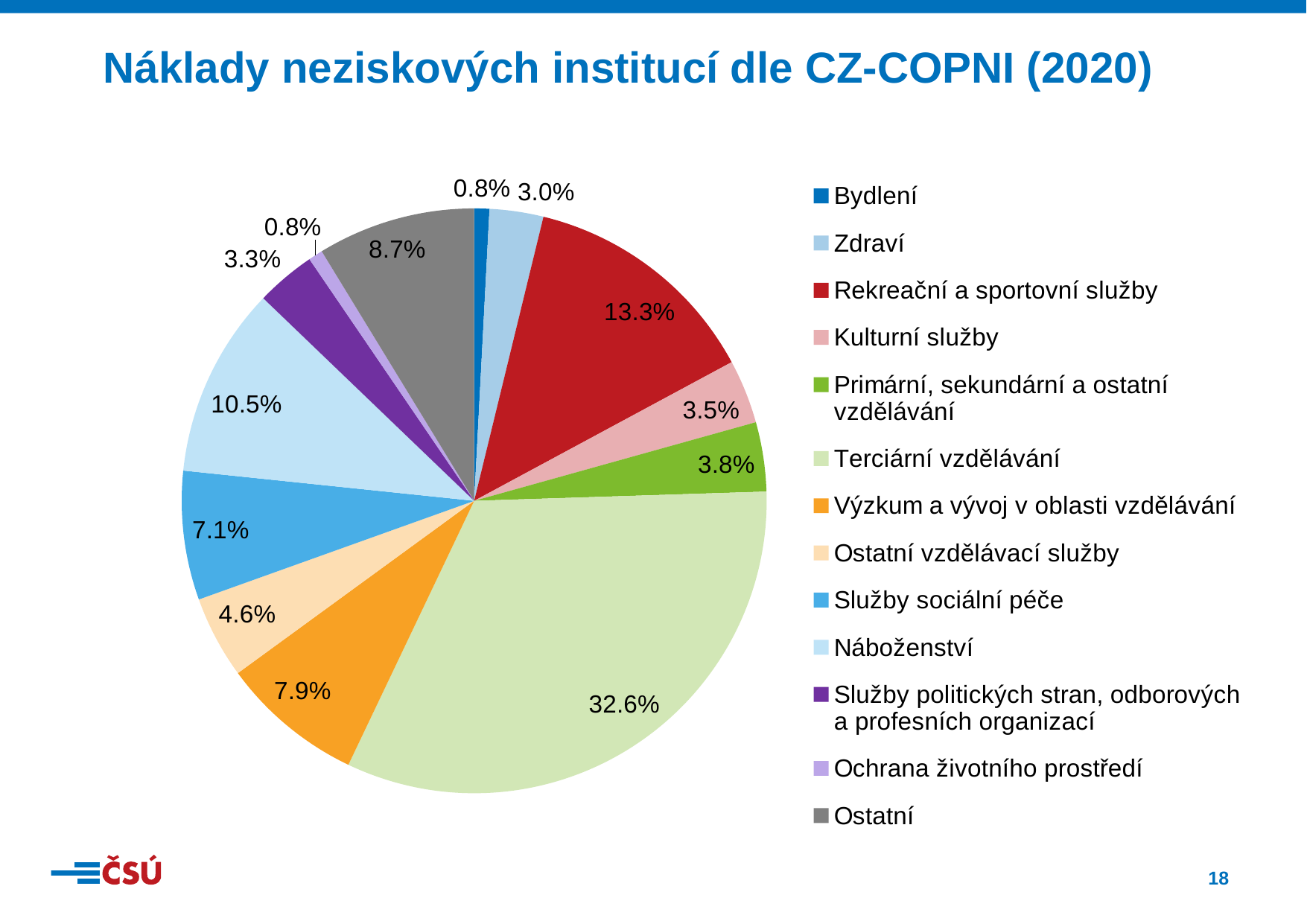

Náklady neziskových institucí dle CZ-COPNI (2020)

### Chart

| Category |  |
|---|---|
| Bydlení | 0.008329550891225144 |
| Zdraví | 0.029742262350184623 |
| Rekreační a sportovní služby | 0.13327894794950745 |
| Kulturní služby  | 0.035330053853797366 |
| Primární, sekundární a ostatní vzdělávání | 0.038280358698185656 |
| Terciární vzdělávání | 0.32580320669308244 |
| Výzkum a vývoj v oblasti vzdělávání | 0.07893445538967332 |
| Ostatní vzdělávací služby | 0.04551811278628998 |
| Služby sociální péče | 0.07127347669811206 |
| Náboženství | 0.10530932198191788 |
| Služby politických stran, odborových a profesních organizací | 0.0329685832403057 |
| Ochrana životního prostředí | 0.007955395807009581 |
| Ostatní | 0.08727627366070881 |